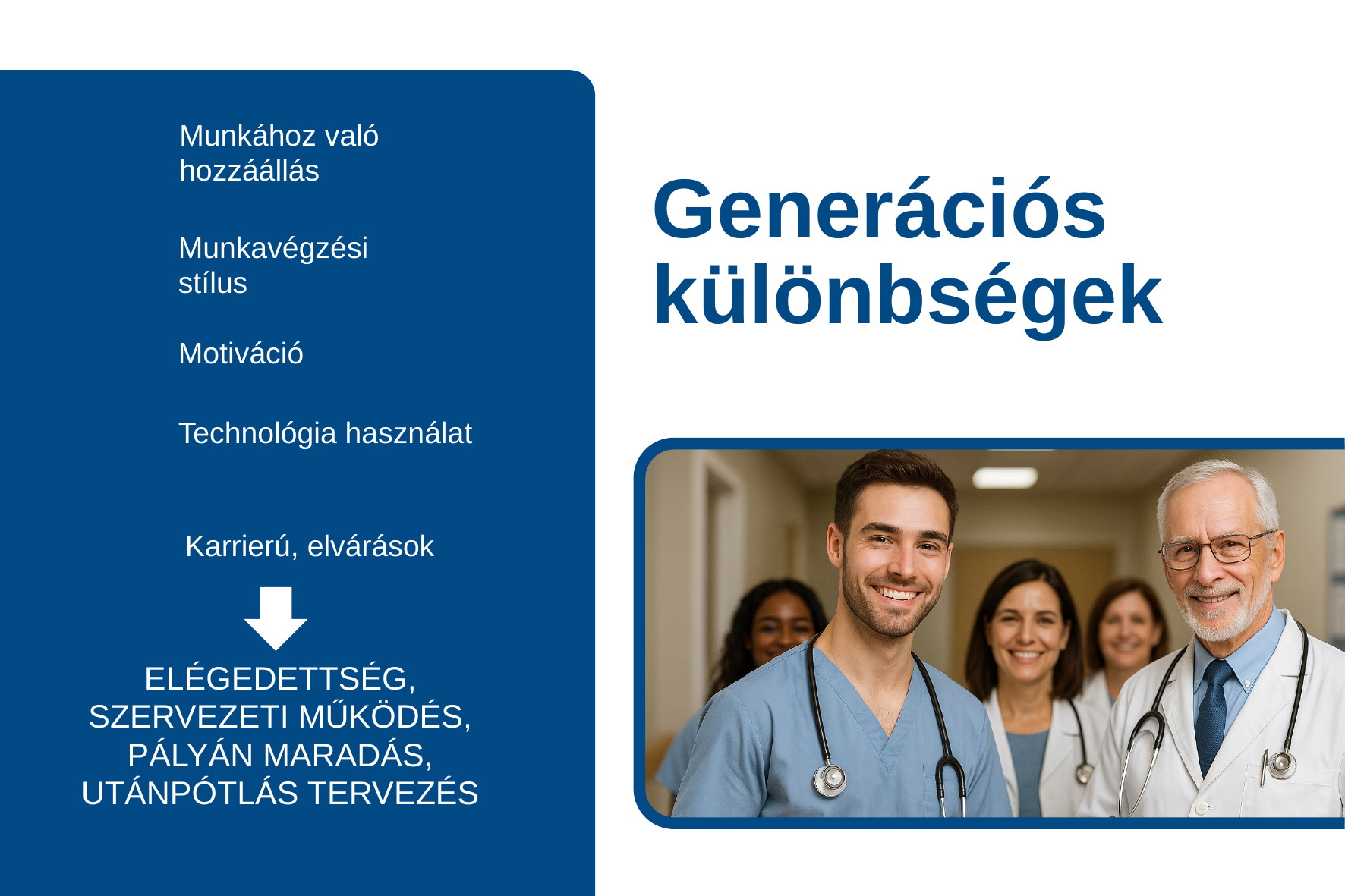

Munkához való hozzáállás

Generációs különbségek

Munkavégzési stílus

Motiváció
Technológia használat

Karrierú, elvárások

ELÉGEDETTSÉG, SZERVEZETI MŰKÖDÉS, PÁLYÁN MARADÁS, UTÁNPÓTLÁS TERVEZÉS